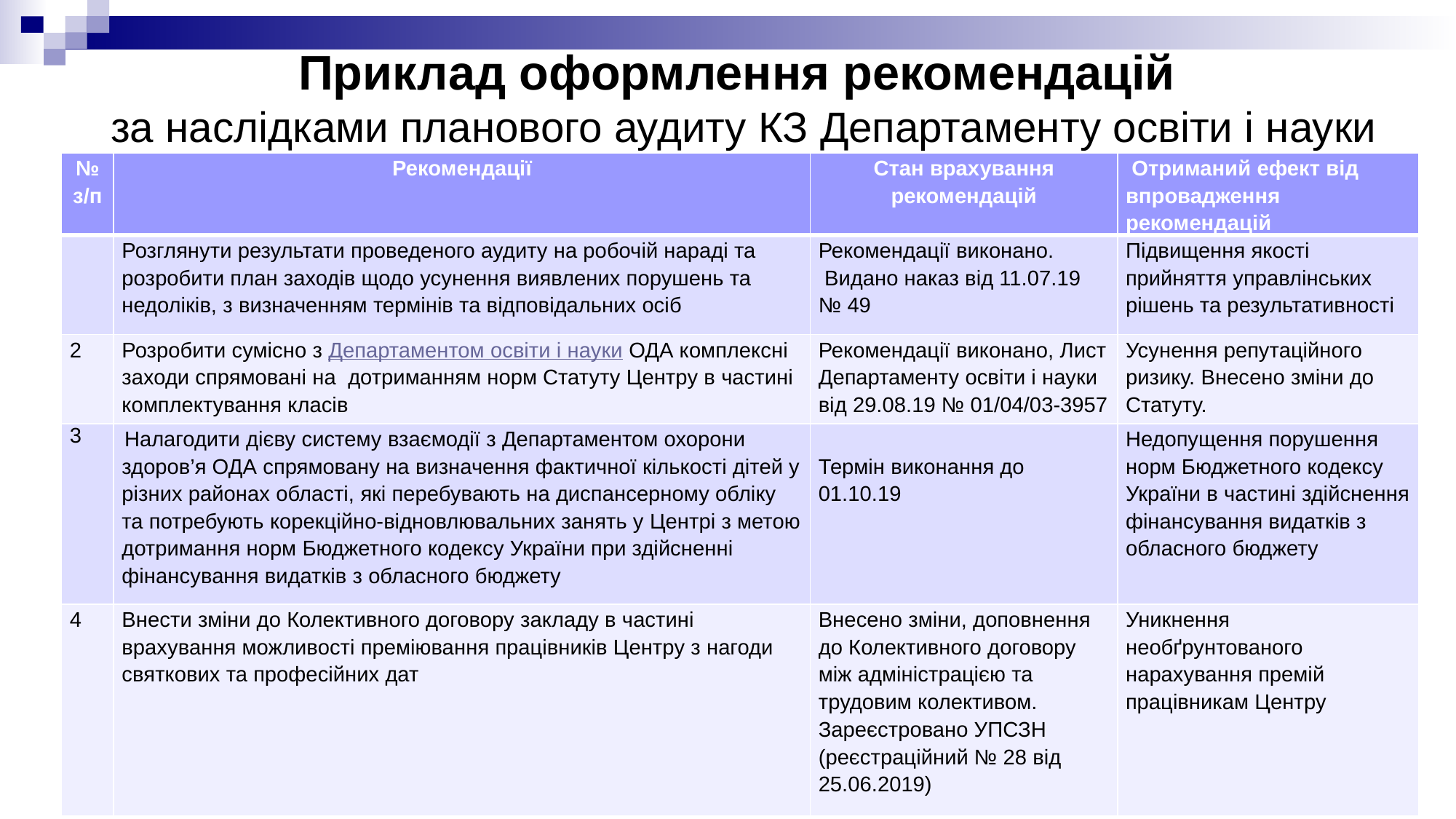

# Приклад оформлення рекомендацій за наслідками планового аудиту КЗ Департаменту освіти і науки
| № з/п | Рекомендації | Стан врахування рекомендацій | Отриманий ефект від впровадження рекомендацій |
| --- | --- | --- | --- |
|  | Розглянути результати проведеного аудиту на робочій нараді та розробити план заходів щодо усунення виявлених порушень та недоліків, з визначенням термінів та відповідальних осіб | Рекомендації виконано. Видано наказ від 11.07.19 № 49 | Підвищення якості прийняття управлінських рішень та результативності |
| 2 | Розробити сумісно з Департаментом освіти і науки ОДА комплексні заходи спрямовані на дотриманням норм Статуту Центру в частині комплектування класів | Рекомендації виконано, Лист Департаменту освіти і науки від 29.08.19 № 01/04/03-3957 | Усунення репутаційного ризику. Внесено зміни до Статуту. |
| 3 | Налагодити дієву систему взаємодії з Департаментом охорони здоров’я ОДА спрямовану на визначення фактичної кількості дітей у різних районах області, які перебувають на диспансерному обліку та потребують корекційно-відновлювальних занять у Центрі з метою дотримання норм Бюджетного кодексу України при здійсненні фінансування видатків з обласного бюджету | Термін виконання до 01.10.19 | Недопущення порушення норм Бюджетного кодексу України в частині здійснення фінансування видатків з обласного бюджету |
| 4 | Внести зміни до Колективного договору закладу в частині врахування можливості преміювання працівників Центру з нагоди святкових та професійних дат | Внесено зміни, доповнення до Колективного договору між адміністрацією та трудовим колективом. Зареєстровано УПСЗН (реєстраційний № 28 від 25.06.2019) | Уникнення необґрунтованого нарахування премій працівникам Центру |